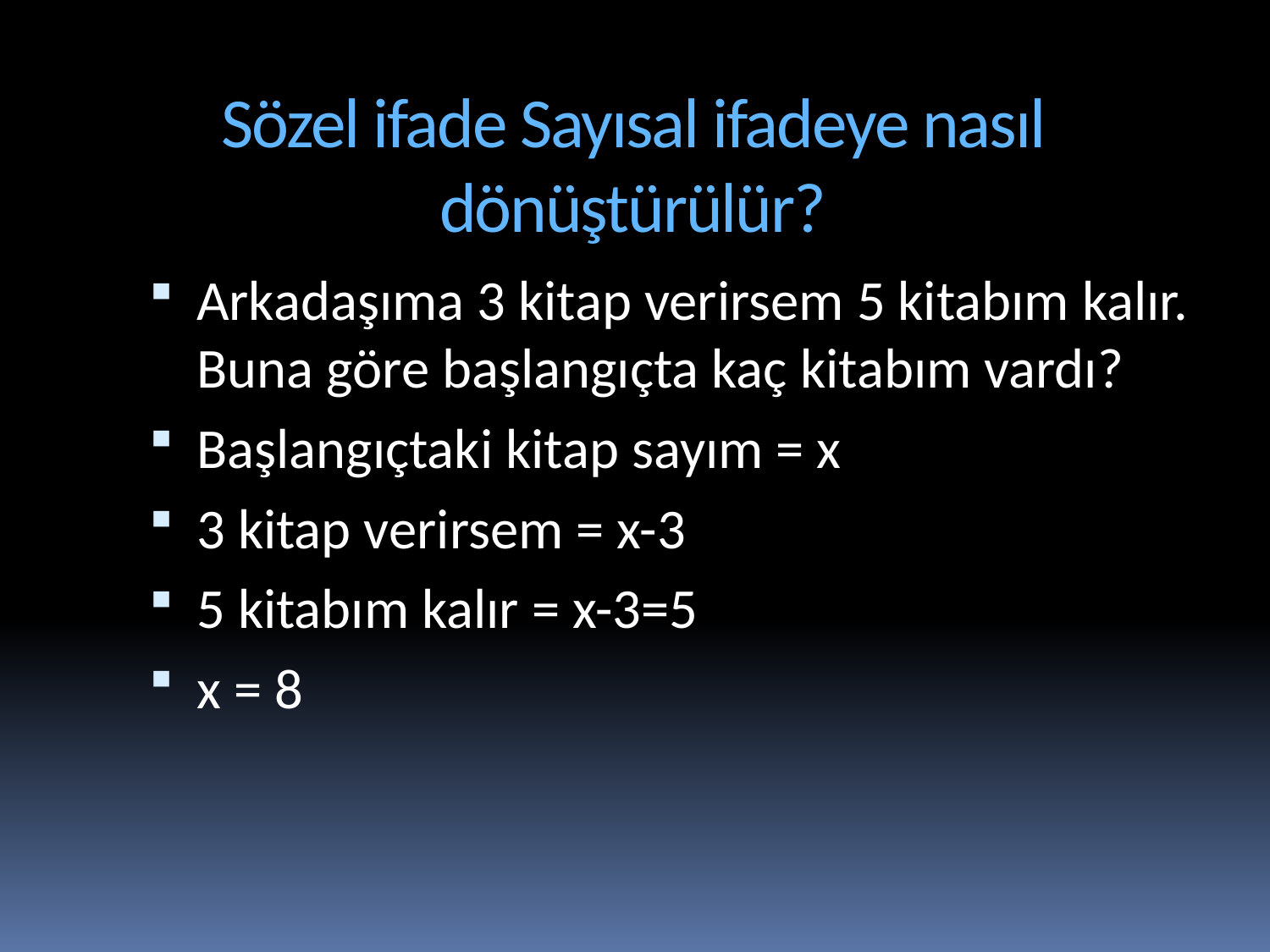

# Sözel ifade Sayısal ifadeye nasıl dönüştürülür?
Arkadaşıma 3 kitap verirsem 5 kitabım kalır. Buna göre başlangıçta kaç kitabım vardı?
Başlangıçtaki kitap sayım = x
3 kitap verirsem = x-3
5 kitabım kalır = x-3=5
x = 8